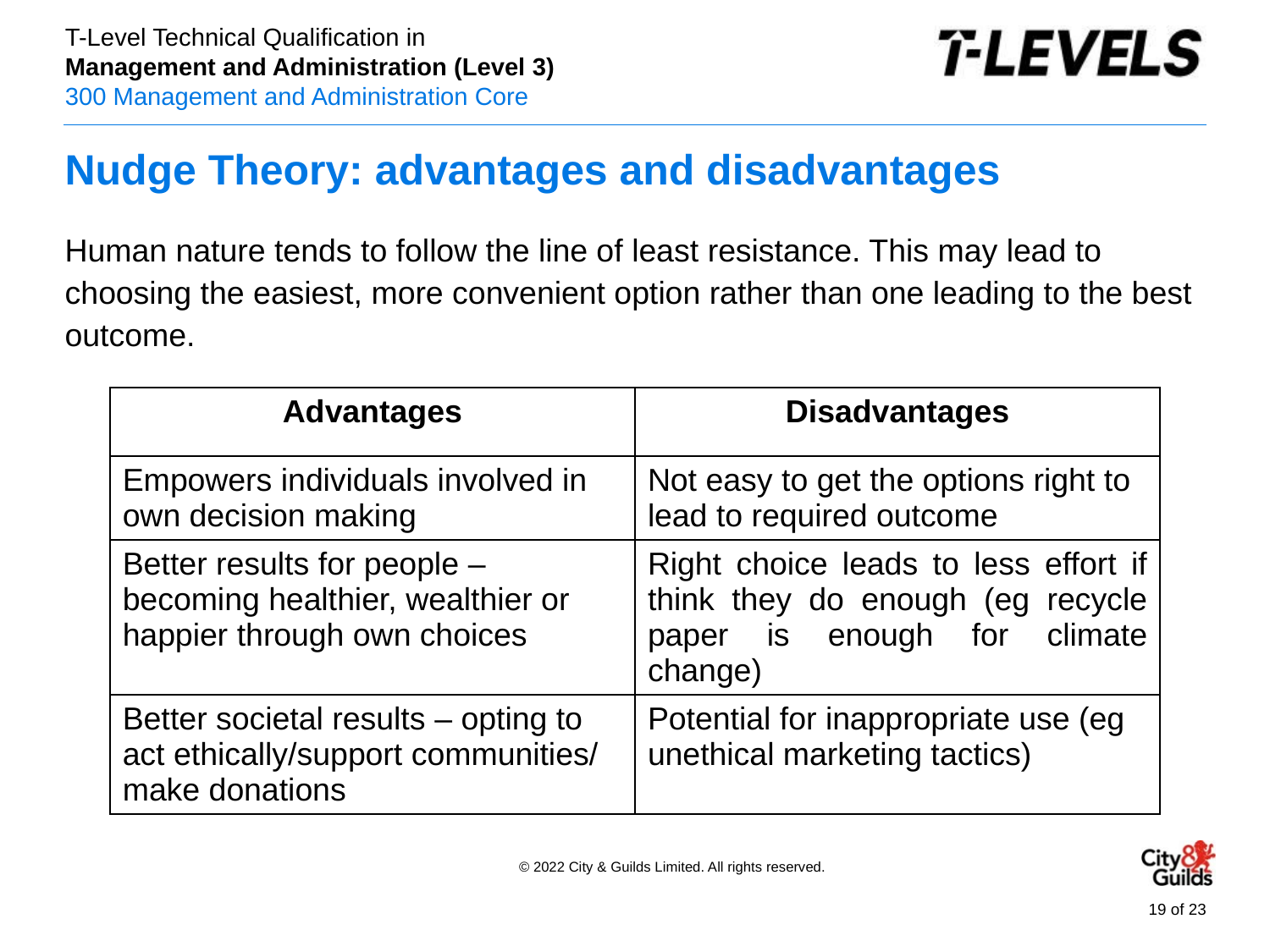

# Nudge Theory: advantages and disadvantages
Human nature tends to follow the line of least resistance. This may lead to choosing the easiest, more convenient option rather than one leading to the best outcome.

| Advantages | Disadvantages |
| --- | --- |
| Empowers individuals involved in own decision making | Not easy to get the options right to lead to required outcome |
| Better results for people – becoming healthier, wealthier or happier through own choices | Right choice leads to less effort if think they do enough (eg recycle paper is enough for climate change) |
| Better societal results – opting to act ethically/support communities/ make donations | Potential for inappropriate use (eg unethical marketing tactics) |